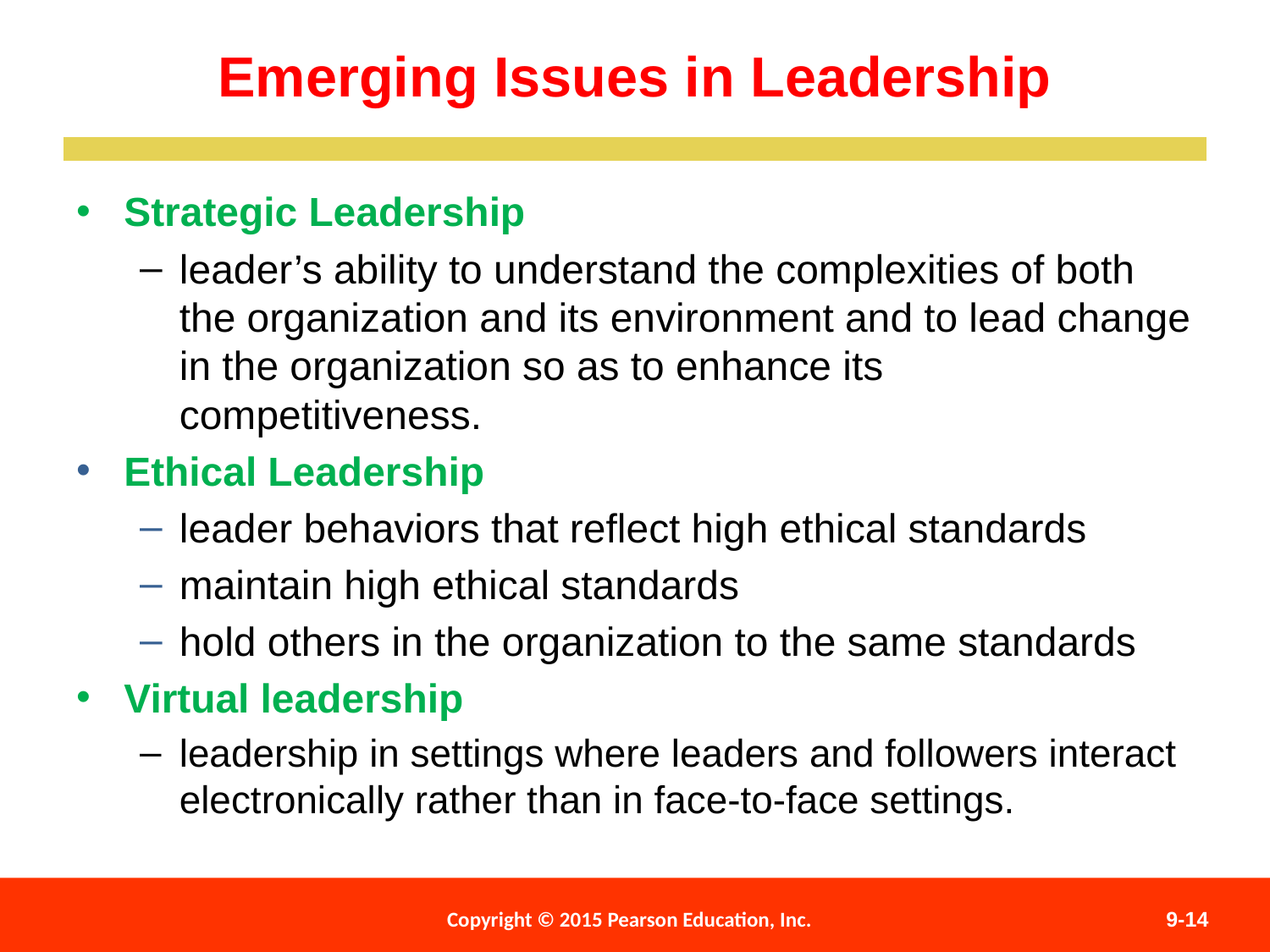

Emerging Issues in Leadership
Strategic Leadership
leader’s ability to understand the complexities of both the organization and its environment and to lead change in the organization so as to enhance its competitiveness.
Ethical Leadership
leader behaviors that reflect high ethical standards
maintain high ethical standards
hold others in the organization to the same standards
Virtual leadership
leadership in settings where leaders and followers interact electronically rather than in face-to-face settings.